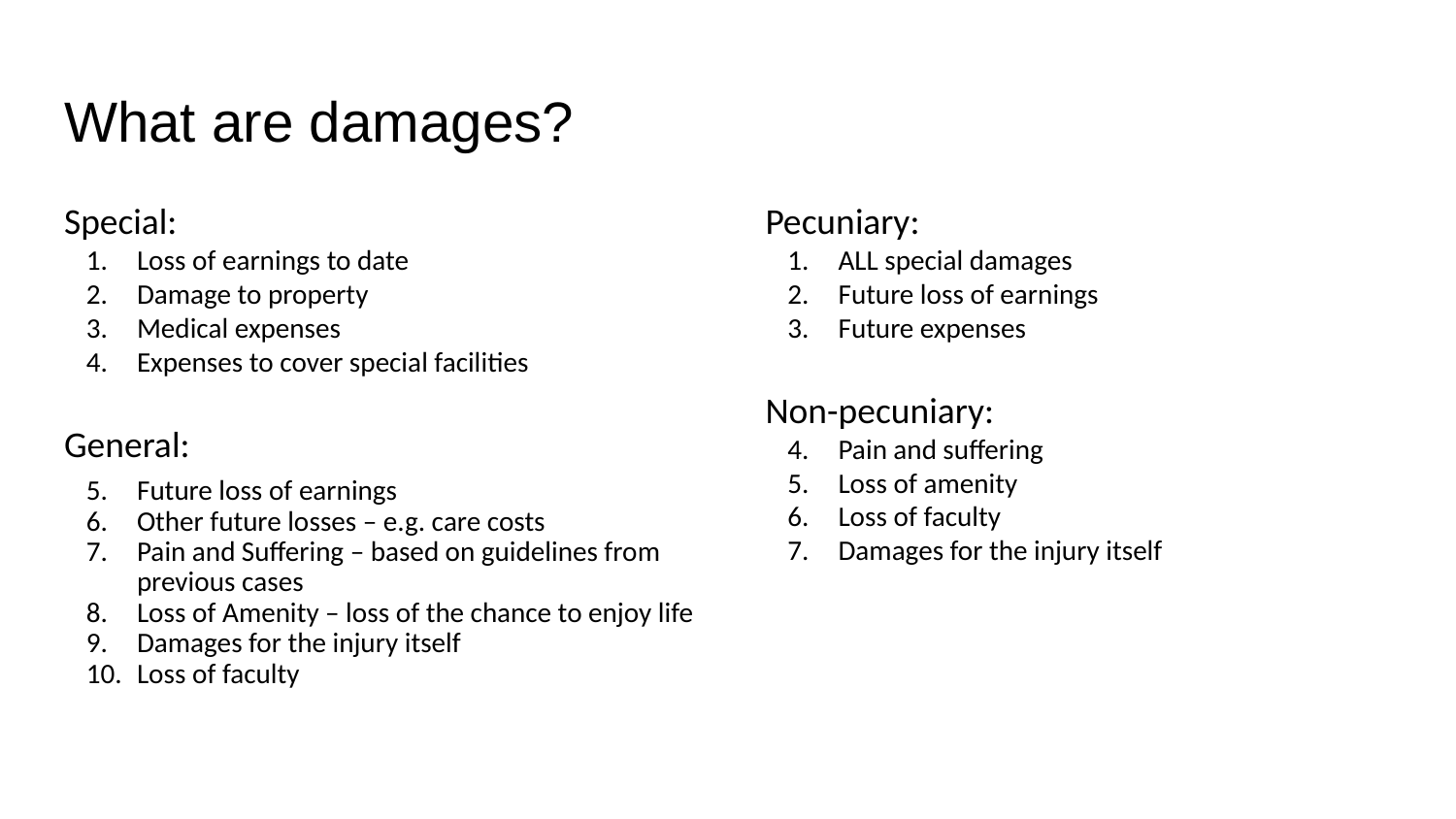

# What are damages?
Special:
Loss of earnings to date
Damage to property
Medical expenses
Expenses to cover special facilities

General:
Future loss of earnings
Other future losses – e.g. care costs
Pain and Suffering – based on guidelines from previous cases
Loss of Amenity – loss of the chance to enjoy life
Damages for the injury itself
Loss of faculty

Pecuniary:
ALL special damages
Future loss of earnings
Future expenses

Non-pecuniary:
Pain and suffering
Loss of amenity
Loss of faculty
Damages for the injury itself